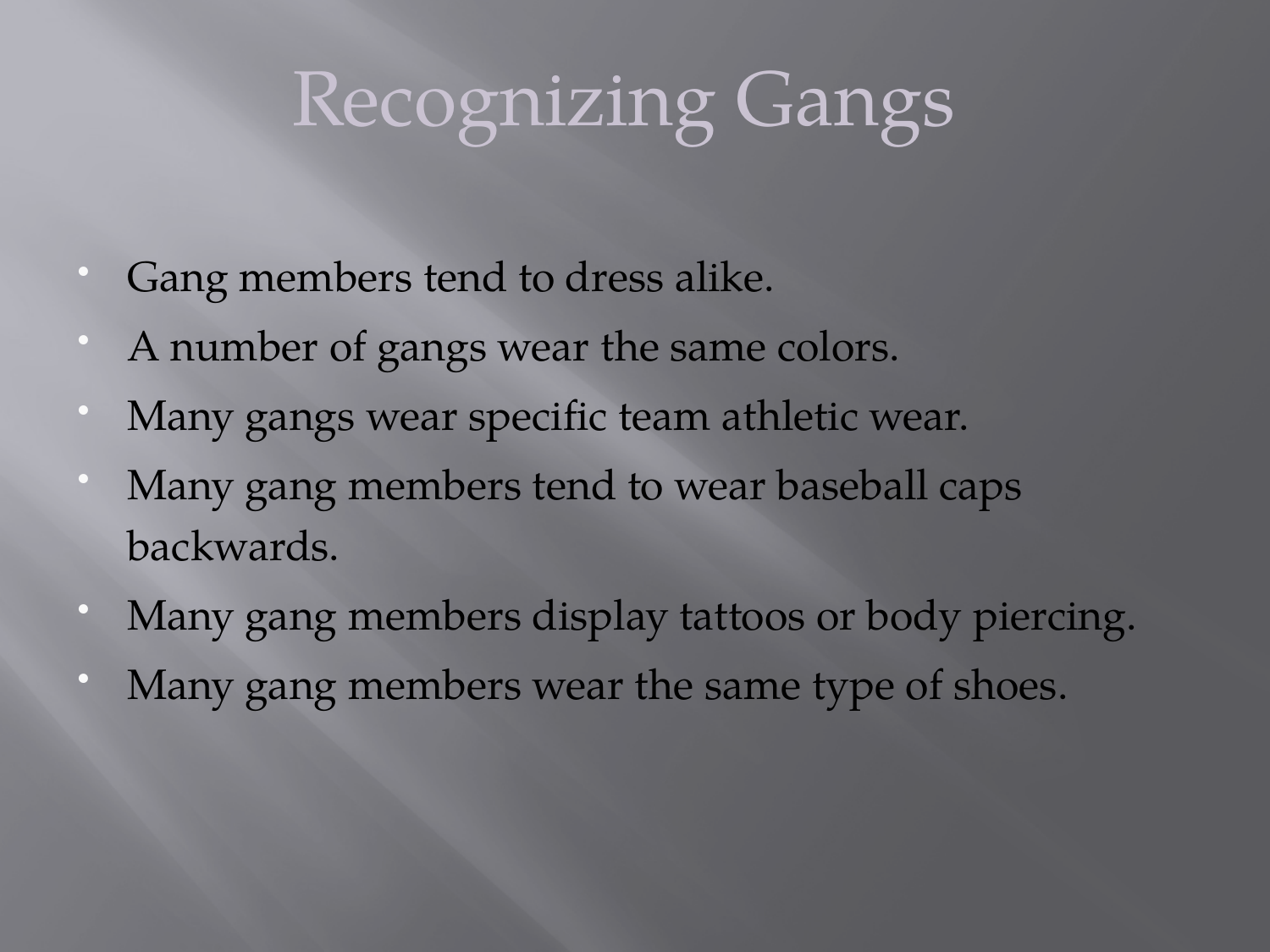

Recognizing Gangs
Gang members tend to dress alike.
A number of gangs wear the same colors.
Many gangs wear specific team athletic wear.
Many gang members tend to wear baseball caps backwards.
Many gang members display tattoos or body piercing.
Many gang members wear the same type of shoes.